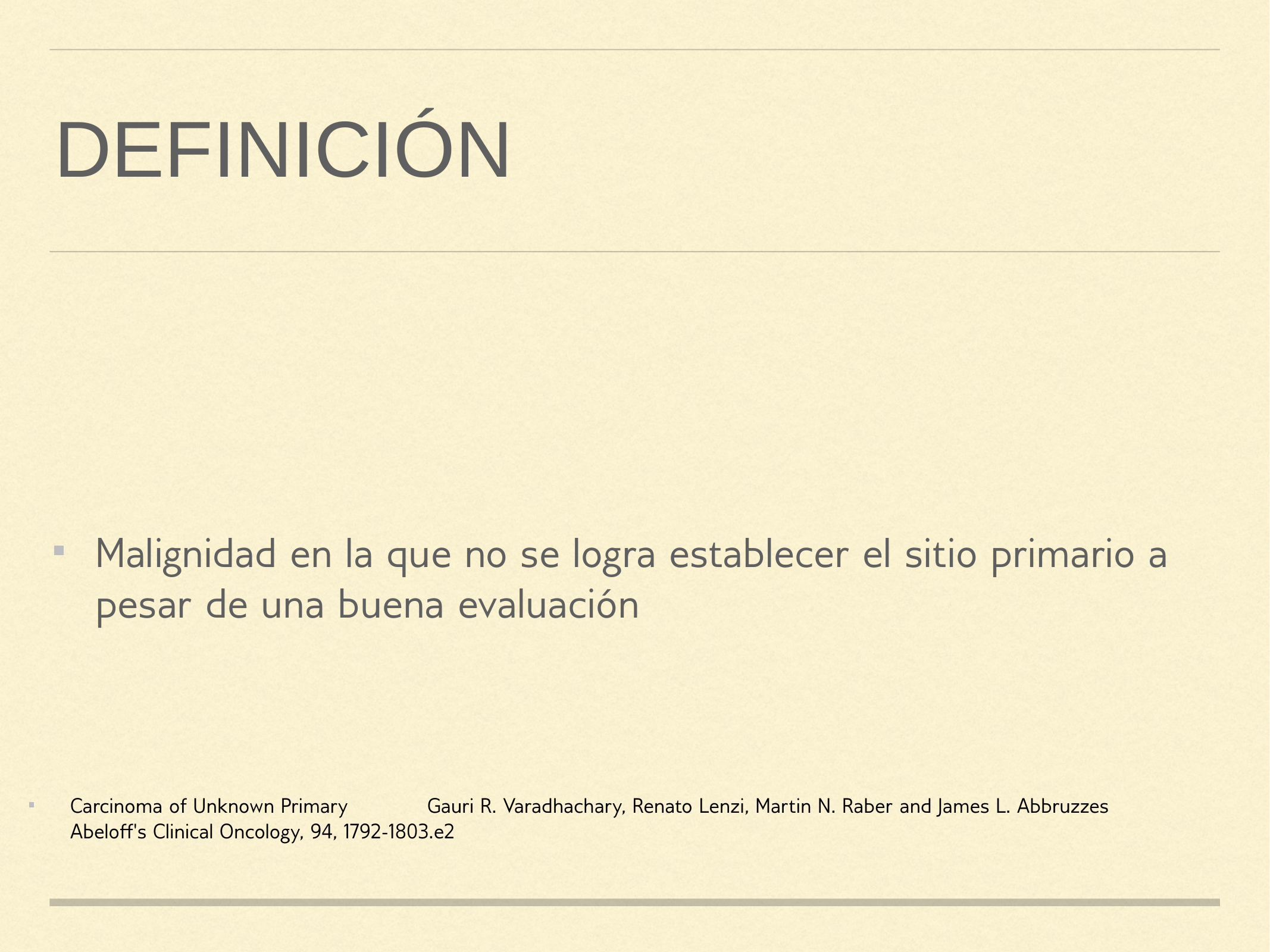

# definición
Malignidad en la que no se logra establecer el sitio primario a pesar de una buena evaluación
Carcinoma of Unknown Primary  	Gauri R. Varadhachary, Renato Lenzi, Martin N. Raber and James L. Abbruzzes Abeloff's Clinical Oncology, 94, 1792-1803.e2